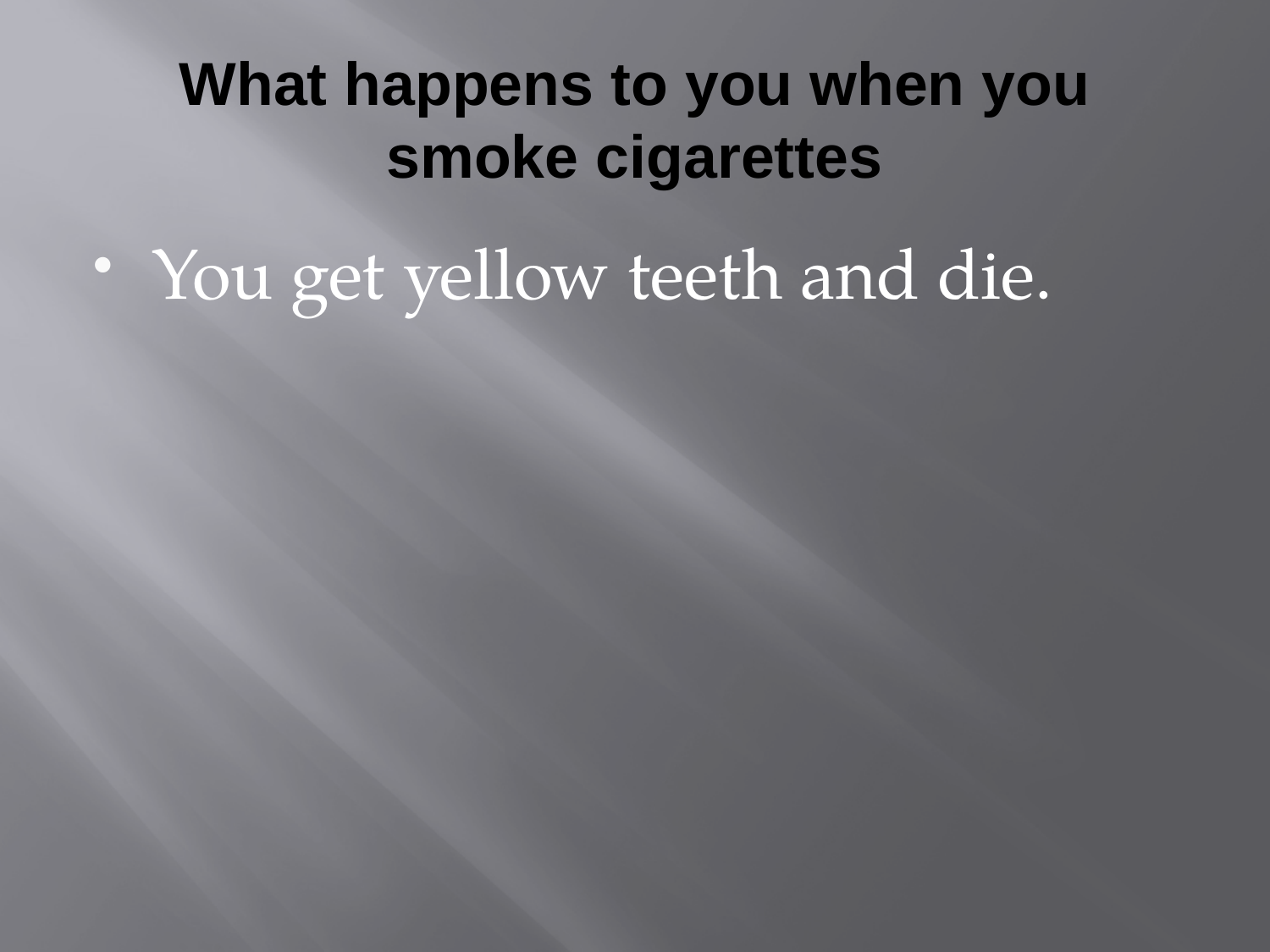

# What happens to you when you smoke cigarettes
You get yellow teeth and die.